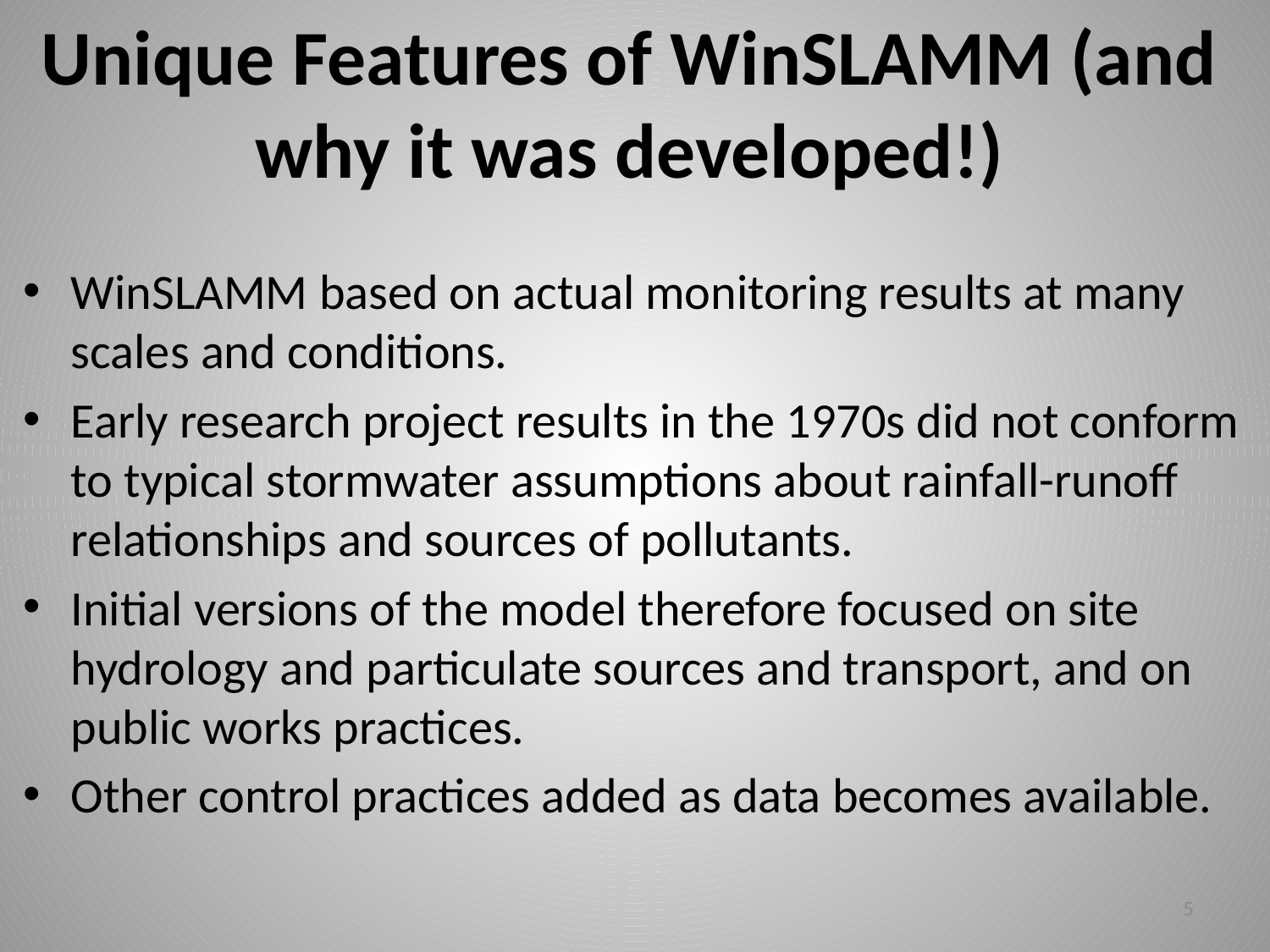

# Unique Features of WinSLAMM (and why it was developed!)
WinSLAMM based on actual monitoring results at many scales and conditions.
Early research project results in the 1970s did not conform to typical stormwater assumptions about rainfall-runoff relationships and sources of pollutants.
Initial versions of the model therefore focused on site hydrology and particulate sources and transport, and on public works practices.
Other control practices added as data becomes available.
5